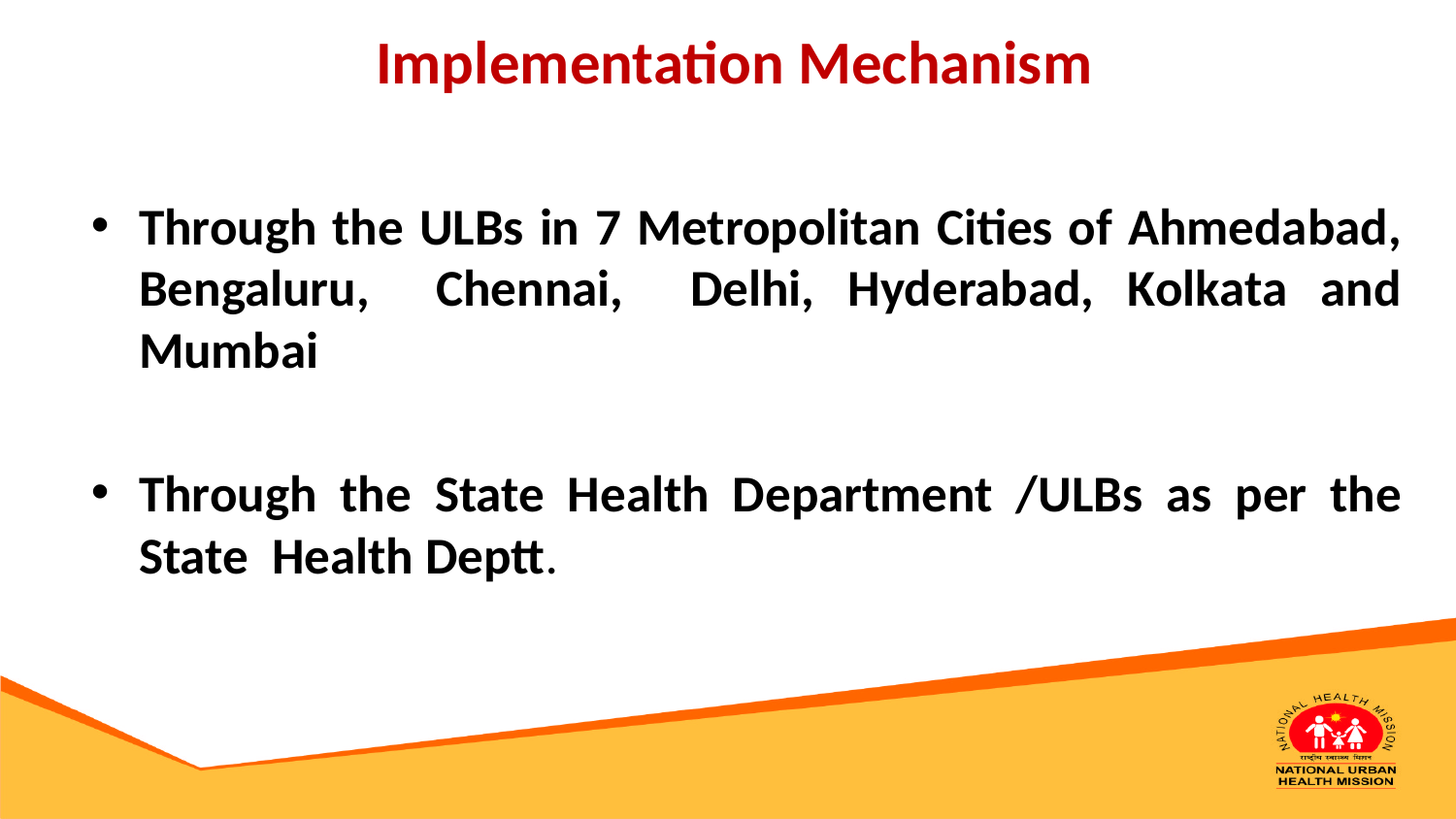

# Implementation Mechanism
Through the ULBs in 7 Metropolitan Cities of Ahmedabad, Bengaluru,  Chennai,  Delhi, Hyderabad, Kolkata and Mumbai

Through the State Health Department /ULBs as per the State  Health Deptt.